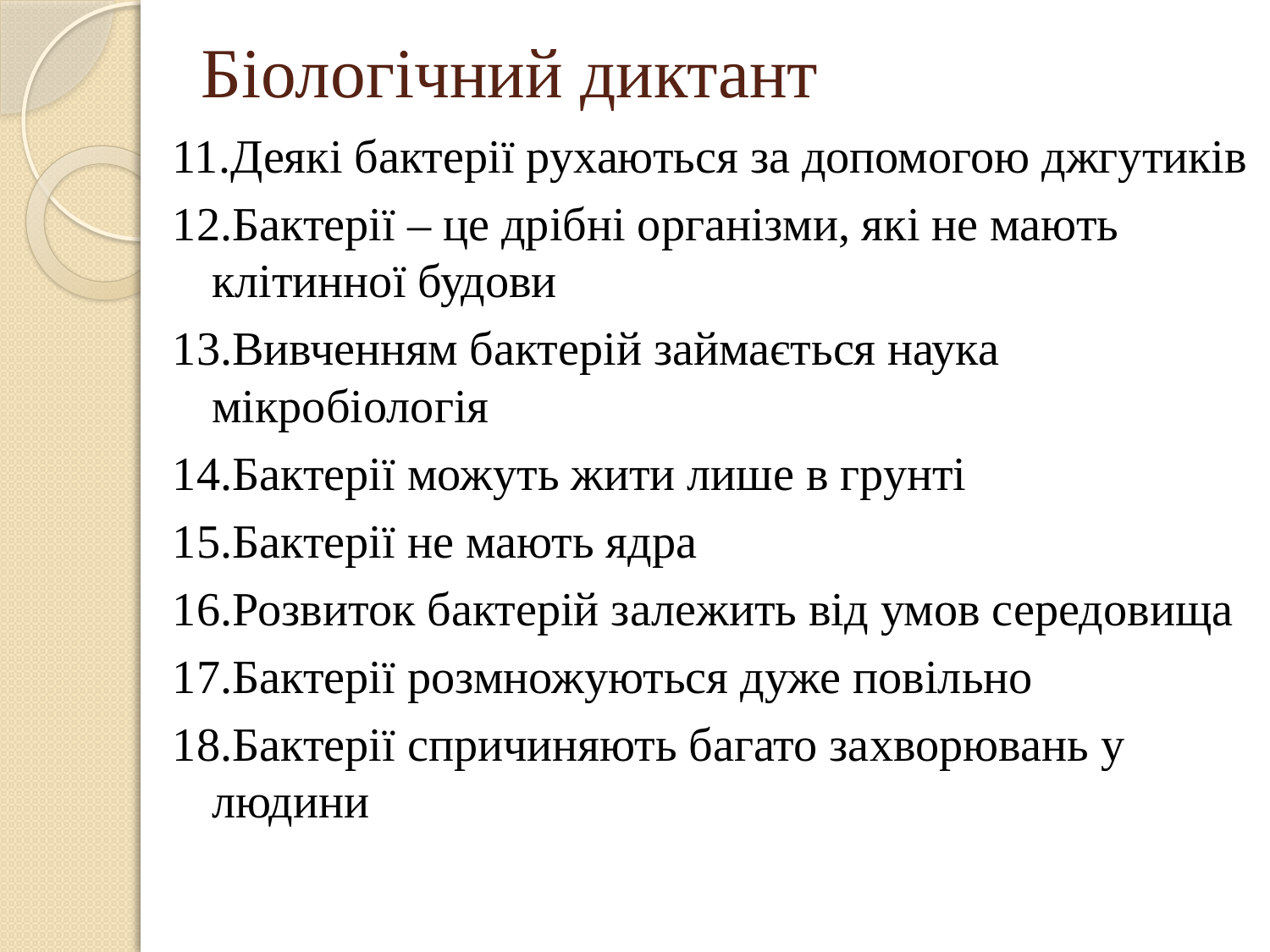

# Біологічний диктант
11.Деякі бактерії рухаються за допомогою джгутиків
12.Бактерії – це дрібні організми, які не мають клітинної будови
13.Вивченням бактерій займається наука мікробіологія
14.Бактерії можуть жити лише в грунті
15.Бактерії не мають ядра
16.Розвиток бактерій залежить від умов середовища
17.Бактерії розмножуються дуже повільно
18.Бактерії спричиняють багато захворювань у людини